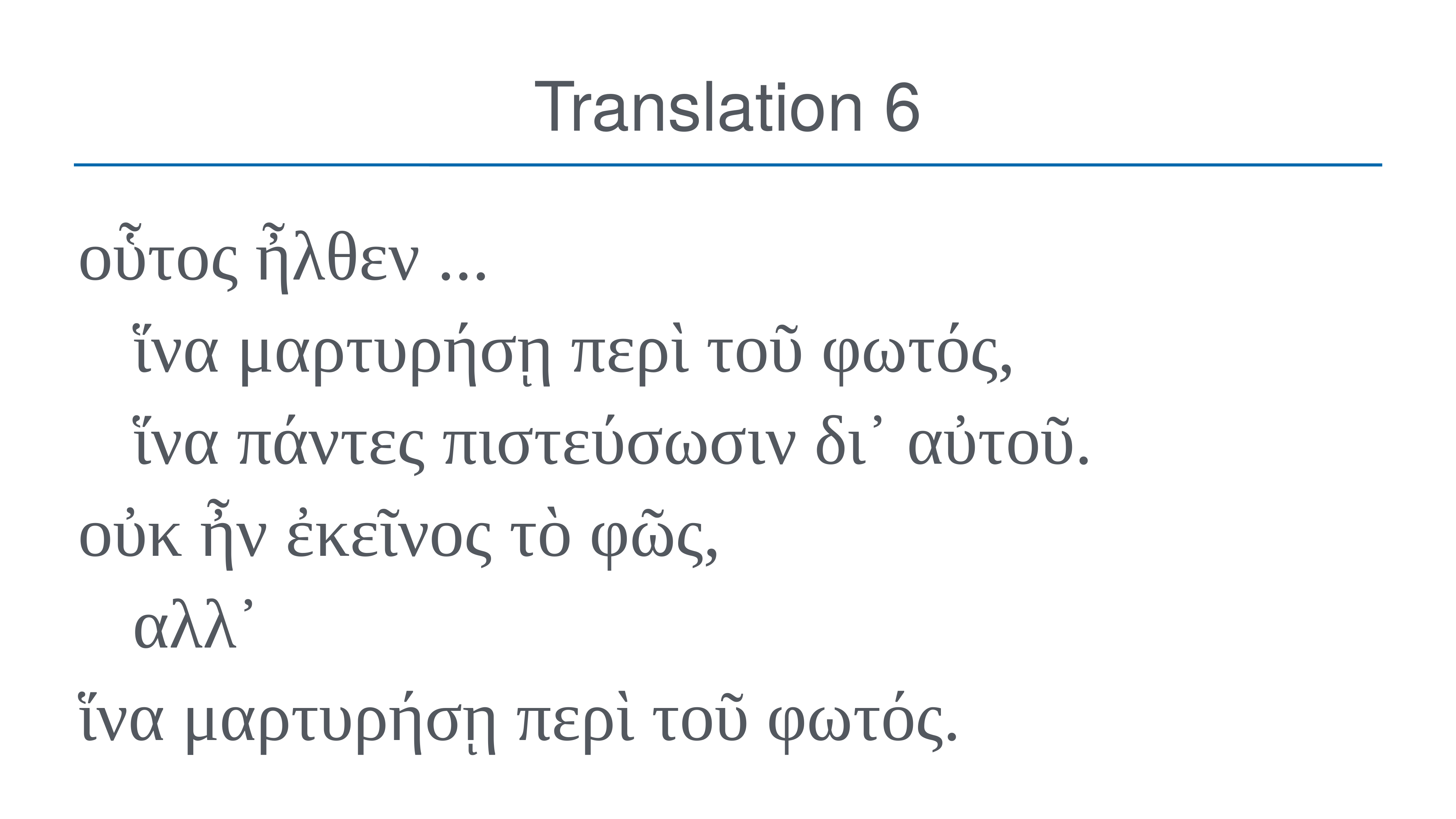

# Translation 6
οὗτος ἦλθεν ...
	ἵνα μαρτυρήσῃ περὶ τοῦ φωτός,
	ἵνα πάντες πιστεύσωσιν δι᾽ αὐτοῦ.
οὐκ ἦν ἐκεῖνος τὸ φῶς,
	αλλ᾽
ἵνα μαρτυρήσῃ περὶ τοῦ φωτός.